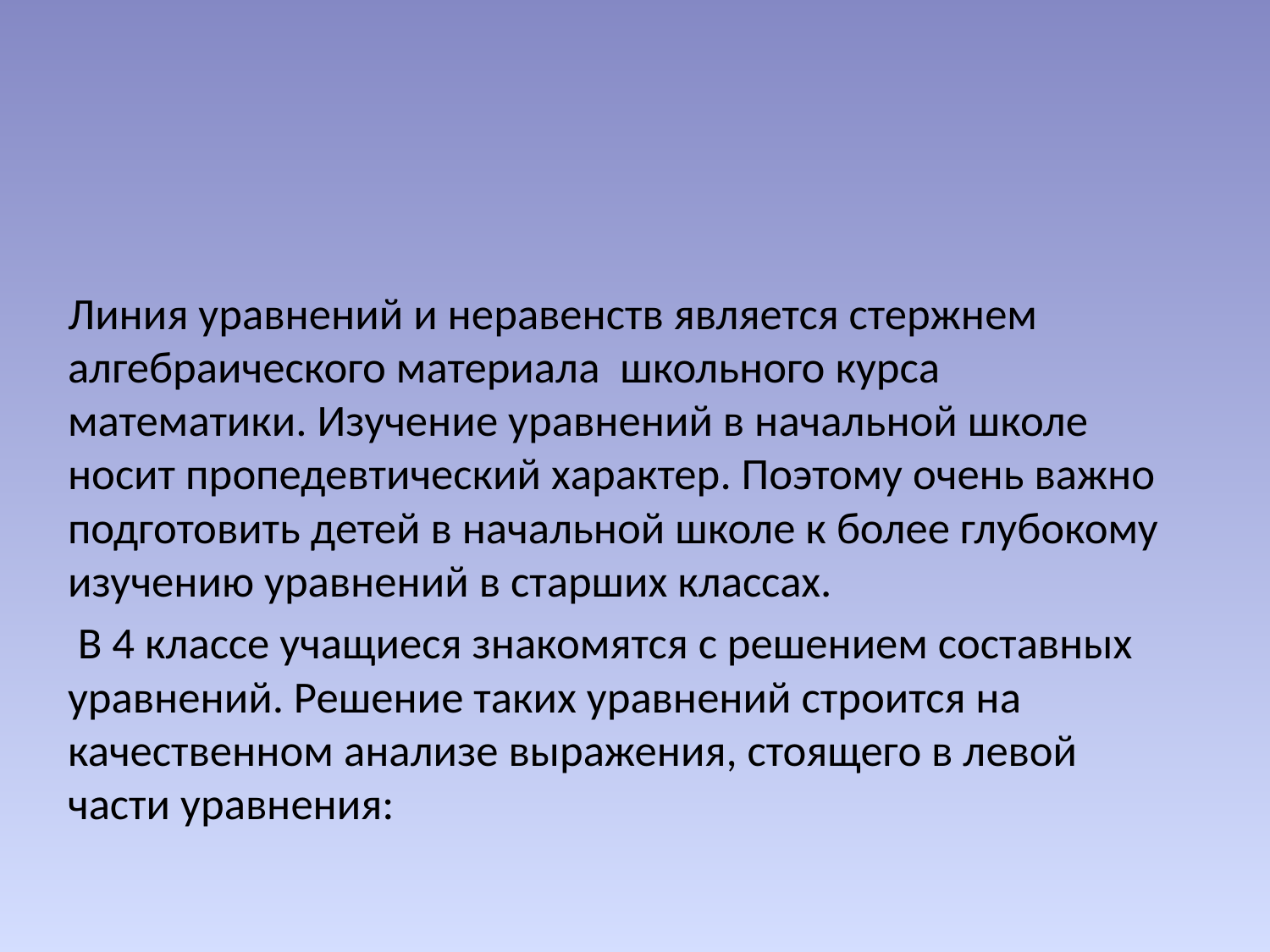

#

Линия уравнений и неравенств является стержнем алгебраического материала  школьного курса математики. Изучение уравнений в начальной школе носит пропедевтический характер. Поэтому очень важно подготовить детей в начальной школе к более глубокому изучению уравнений в старших классах.
 В 4 классе учащиеся знакомятся с решением составных уравнений. Решение таких уравнений строится на качественном анализе выражения, стоящего в левой части уравнения: